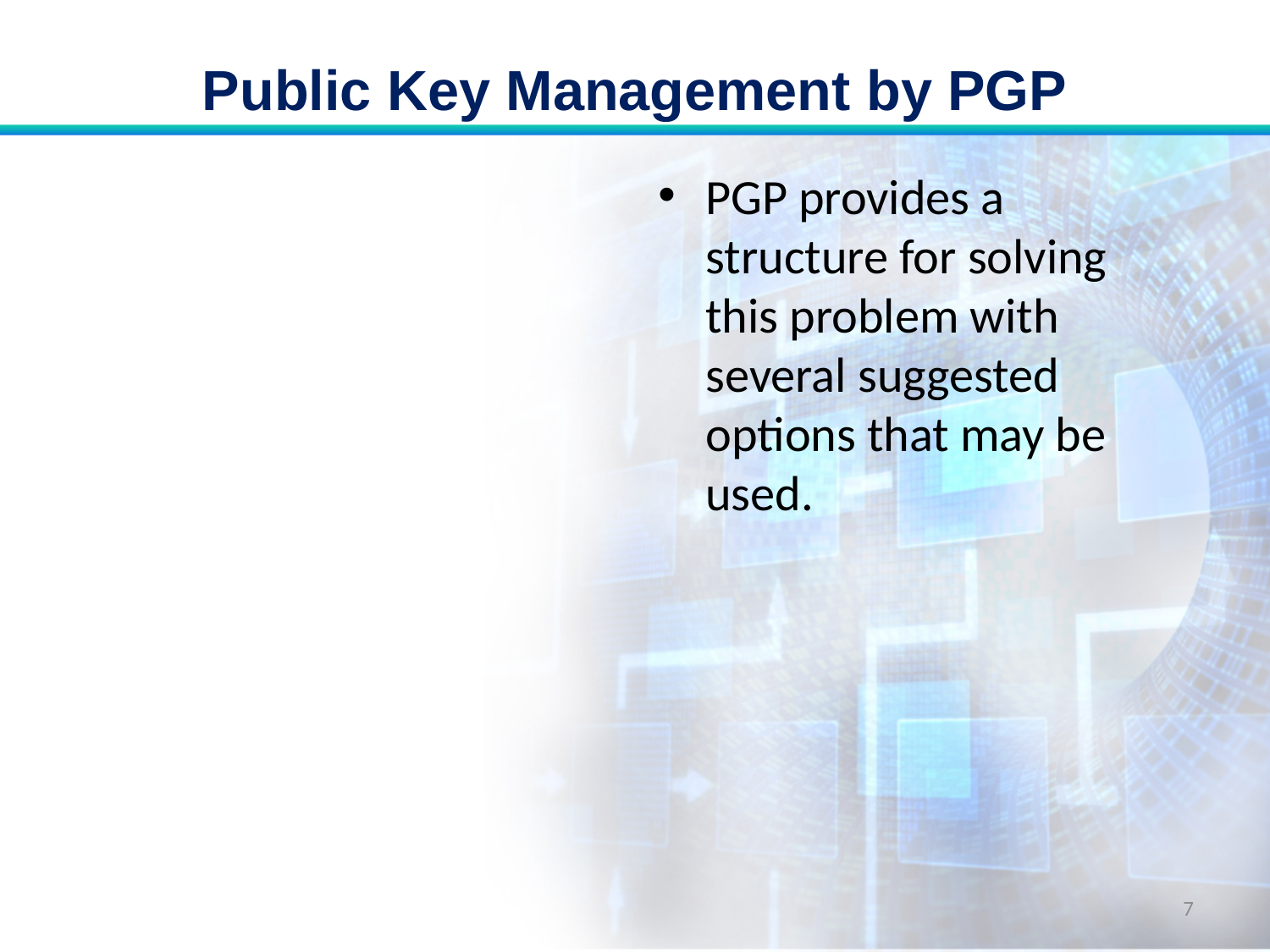

# Public Key Management by PGP
PGP provides a structure for solving this problem with several suggested options that may be used.
7